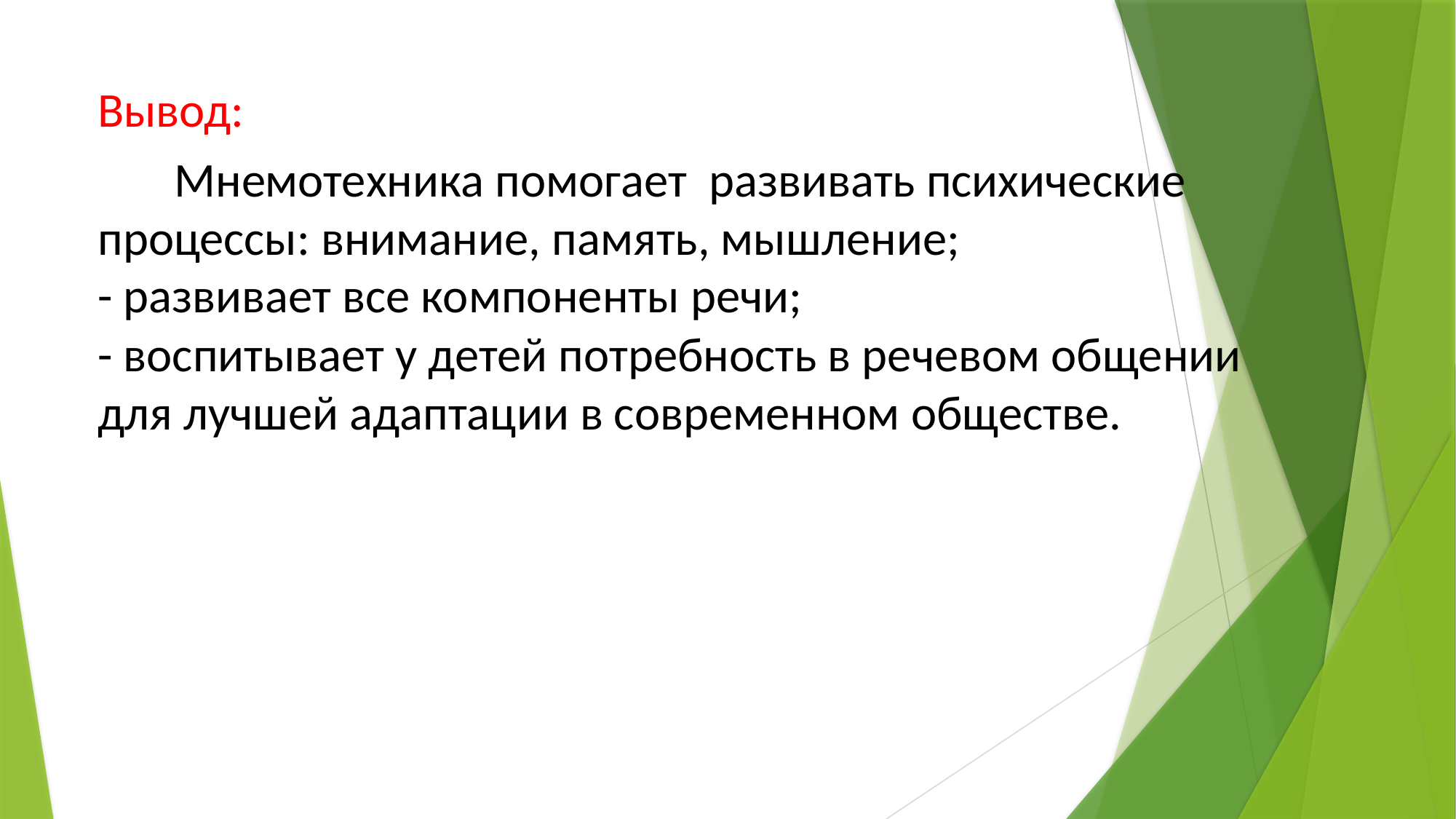

Вывод:
       Мнемотехника помогает  развивать психические процессы: внимание, память, мышление;
- развивает все компоненты речи;
- воспитывает у детей потребность в речевом общении для лучшей адаптации в современном обществе.